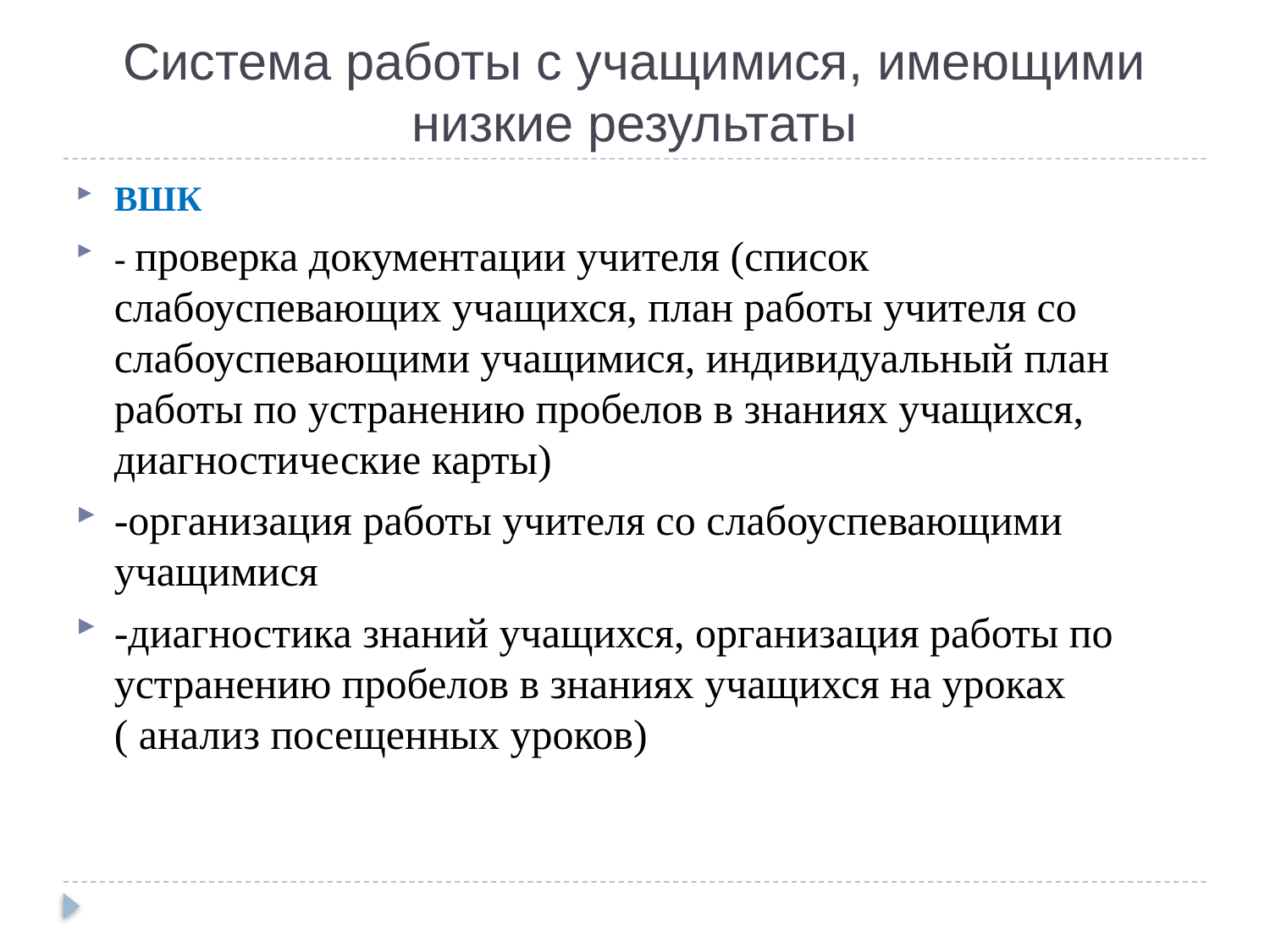

# Система работы с учащимися, имеющими низкие результаты
ВШК
- проверка документации учителя (список слабоуспевающих учащихся, план работы учителя со слабоуспевающими учащимися, индивидуальный план работы по устранению пробелов в знаниях учащихся, диагностические карты)
-организация работы учителя со слабоуспевающими учащимися
-диагностика знаний учащихся, организация работы по устранению пробелов в знаниях учащихся на уроках           ( анализ посещенных уроков)